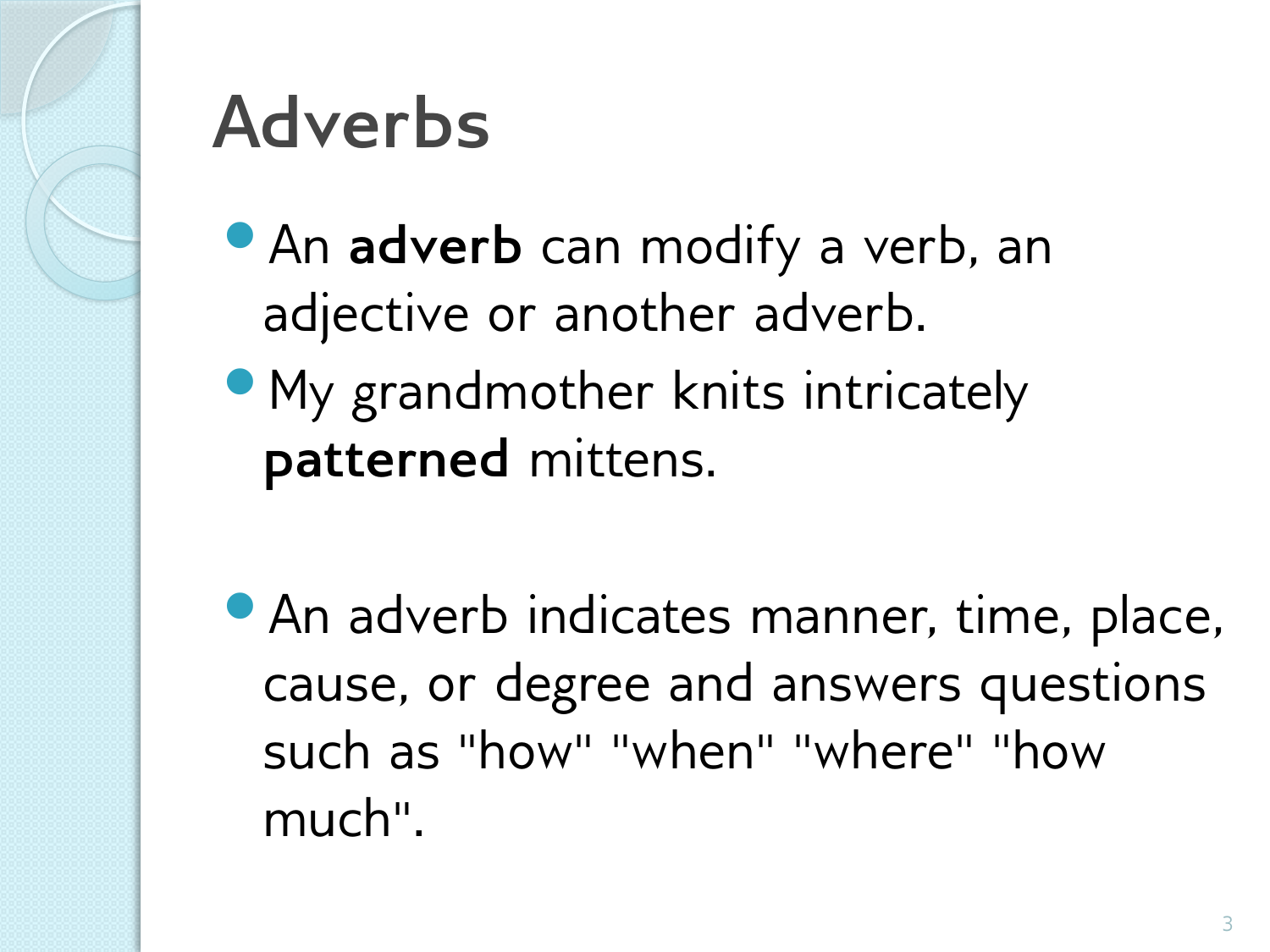

# Adverbs
An adverb can modify a verb, an adjective or another adverb.
My grandmother knits intricately patterned mittens.

An adverb indicates manner, time, place, cause, or degree and answers questions such as "how" "when" "where" "how much".

3